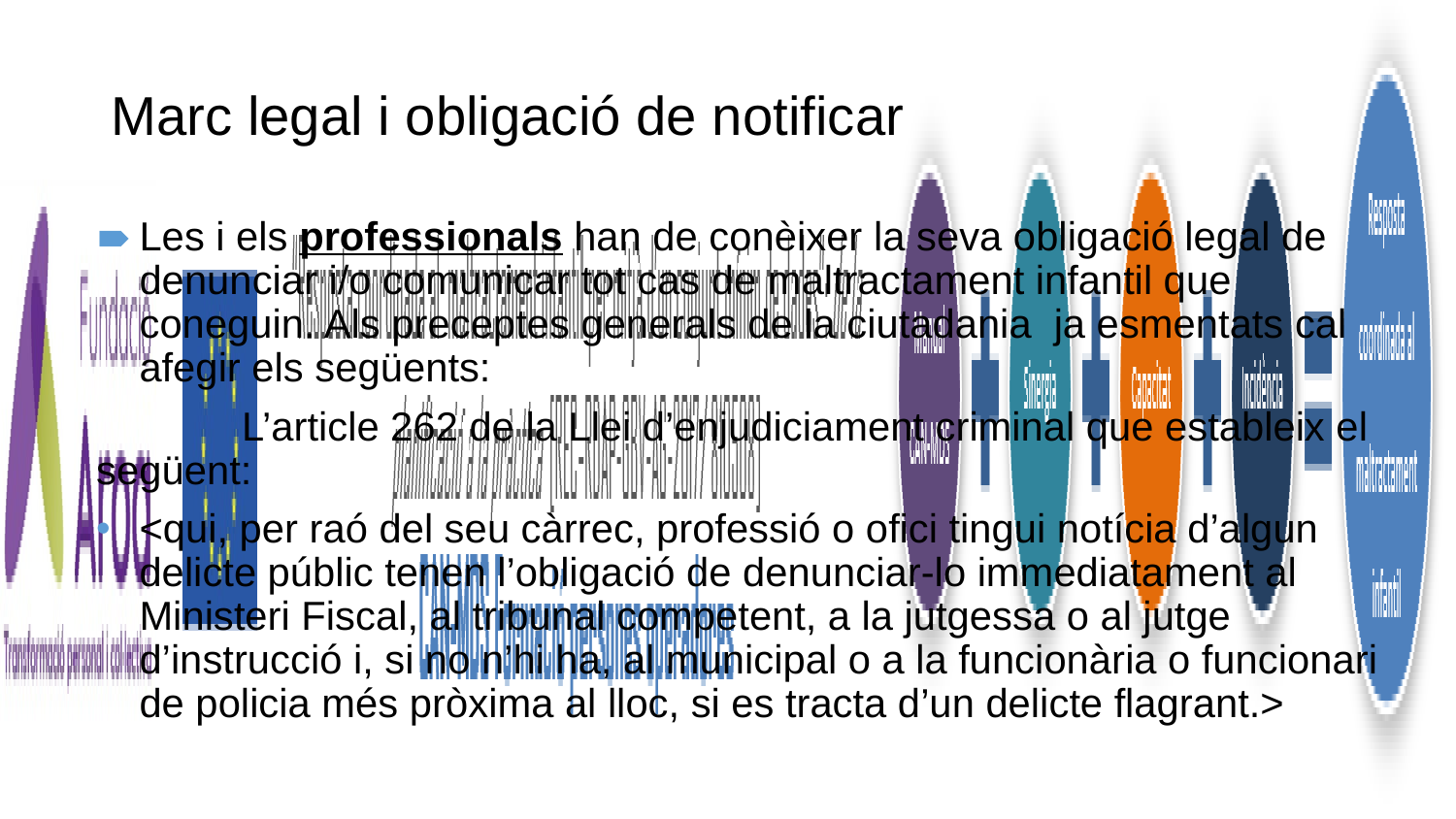

# Marc legal i obligació de notificar
Les i els professionals han de conèixer la seva obligació legal de denunciar i/o comunicar tot cas de maltractament infantil que coneguin. Als preceptes generals de la ciutadania  ja esmentats cal afegir els següents:
	L’article 262 de la Llei d’enjudiciament criminal que estableix el següent:
<qui, per raó del seu càrrec, professió o ofici tingui notícia d’algun delicte públic tenen l’obligació de denunciar-lo immediatament al Ministeri Fiscal, al tribunal competent, a la jutgessa o al jutge d’instrucció i, si no n’hi ha, al municipal o a la funcionària o funcionari de policia més pròxima al lloc, si es tracta d’un delicte flagrant.>